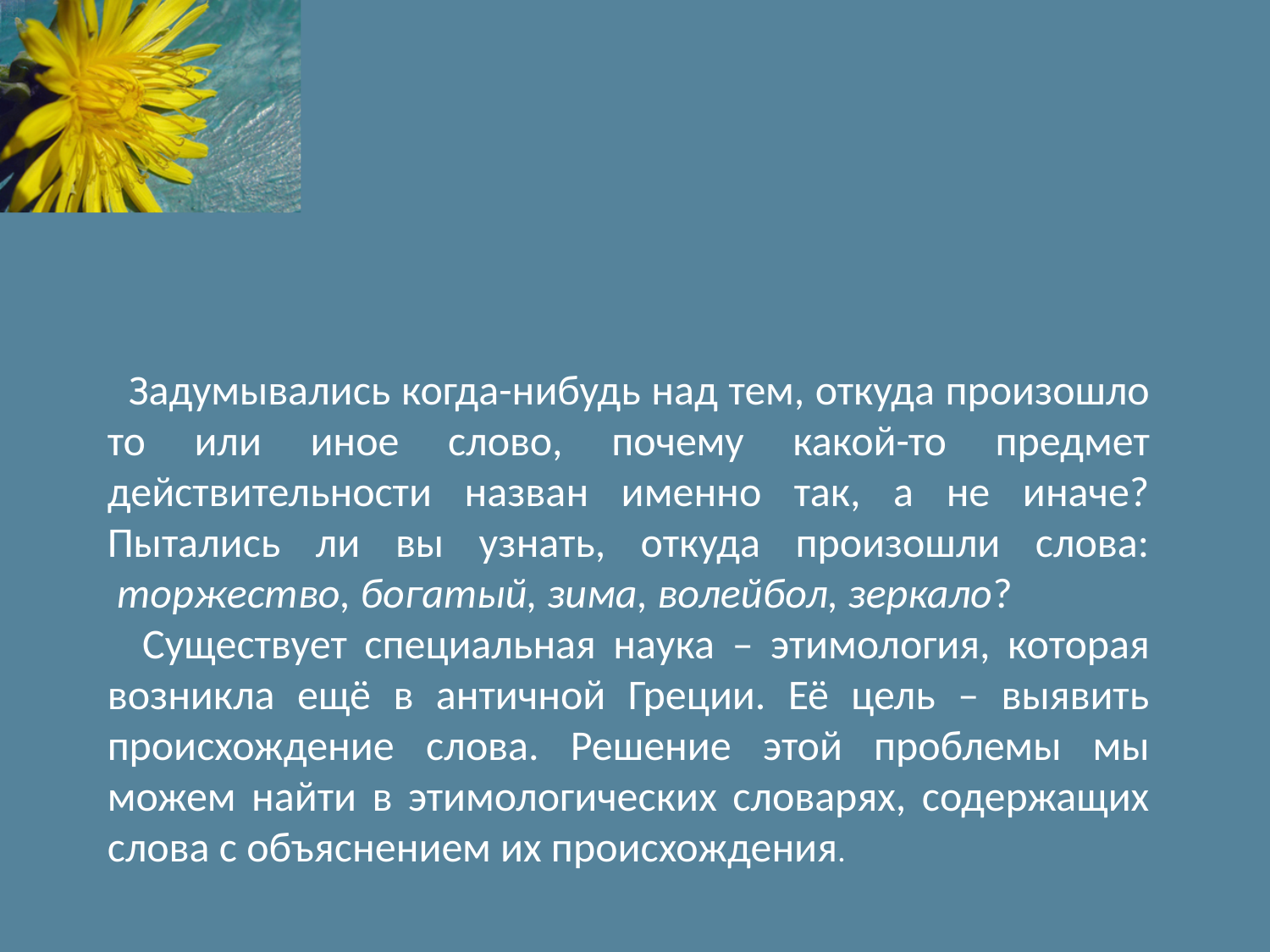

Задумывались когда-нибудь над тем, откуда произошло то или иное слово, почему какой-то предмет действительности назван именно так, а не иначе? Пытались ли вы узнать, откуда произошли слова:  торжество, богатый, зима, волейбол, зеркало?
  Существует специальная наука – этимология, которая возникла ещё в античной Греции. Её цель – выявить происхождение слова. Решение этой проблемы мы можем найти в этимологических словарях, содержащих слова с объяснением их происхождения.